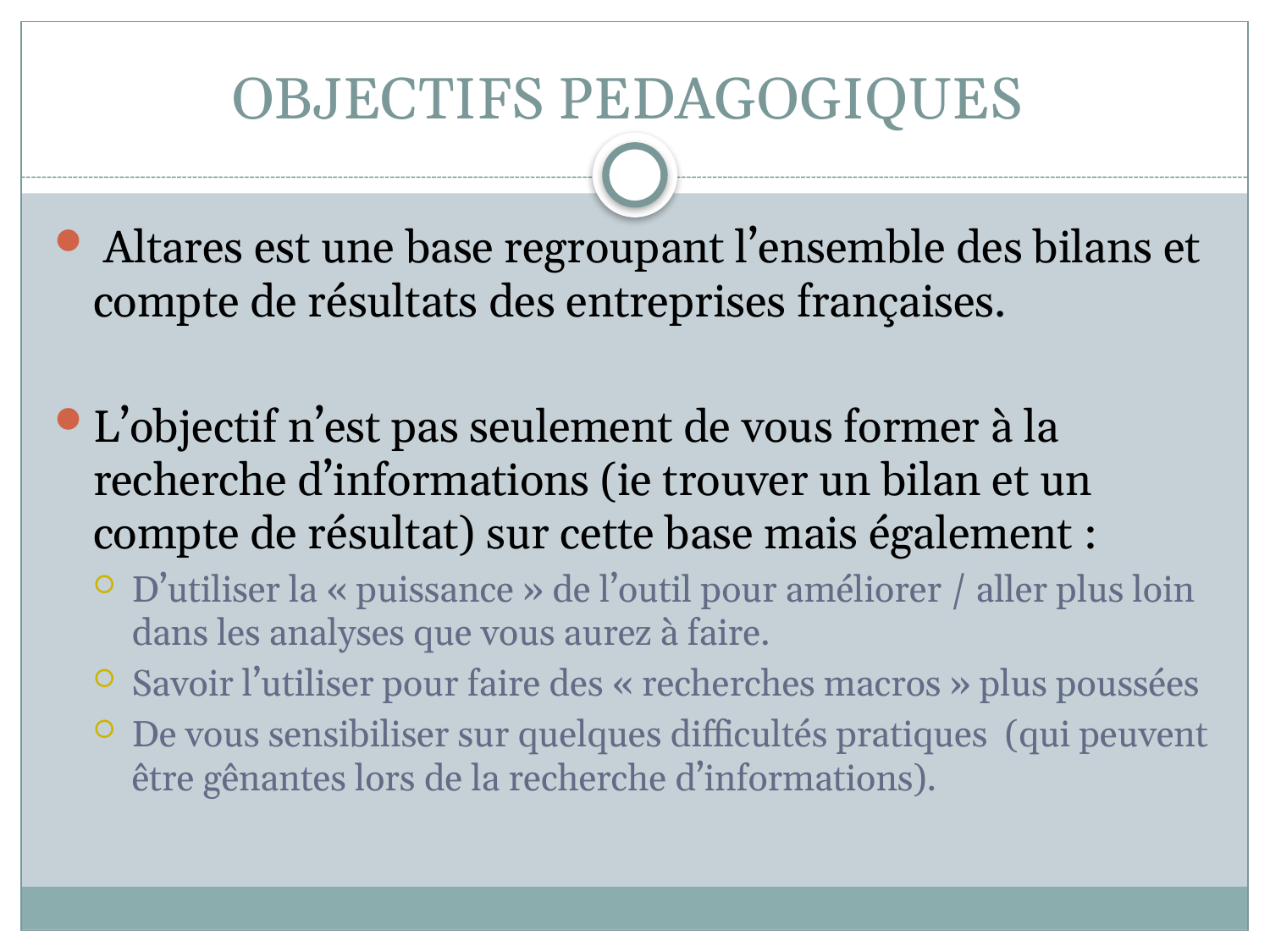

# OBJECTIFS PEDAGOGIQUES
 Altares est une base regroupant l’ensemble des bilans et compte de résultats des entreprises françaises.

L’objectif n’est pas seulement de vous former à la recherche d’informations (ie trouver un bilan et un  compte de résultat) sur cette base mais également :
D’utiliser la « puissance » de l’outil pour améliorer / aller plus loin dans les analyses que vous aurez à faire.
Savoir l’utiliser pour faire des « recherches macros » plus poussées
De vous sensibiliser sur quelques difficultés pratiques  (qui peuvent être gênantes lors de la recherche d’informations).